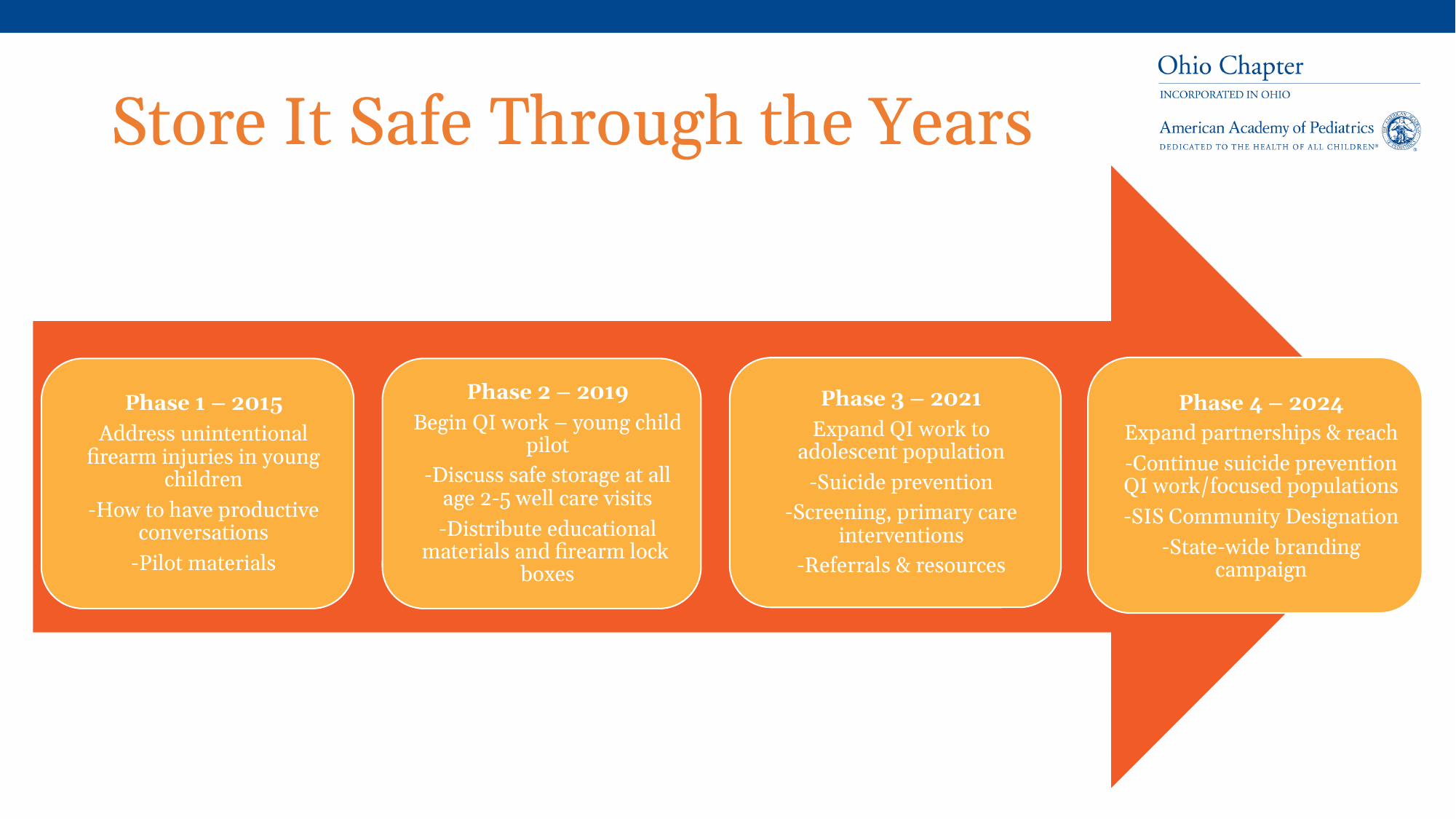

# Store It Safe Through the Years
Phase 1 – 2015
Address unintentional firearm injuries in young children
-How to have productive conversations
-Pilot materials
Phase 2 – 2019
Begin QI work – young child pilot
-Discuss safe storage at all age 2-5 well care visits
-Distribute educational materials and firearm lock  boxes
Phase 3 – 2021
Expand QI work to adolescent population
-Suicide prevention
-Screening, primary care interventions
-Referrals & resources

Phase 4 – 2024
Expand partnerships & reach
-Continue suicide prevention QI work/focused populations
-SIS Community Designation
-State-wide branding campaign